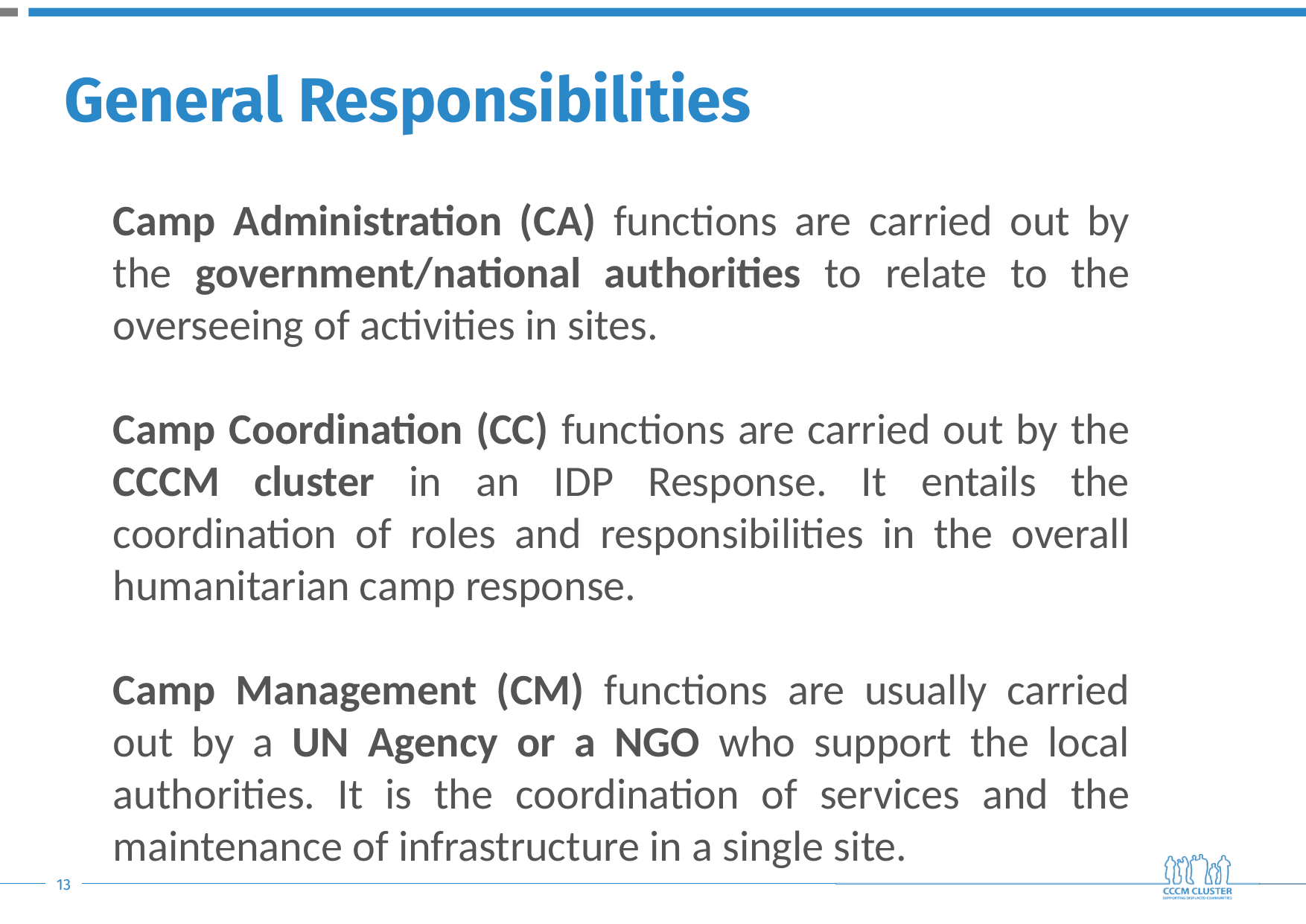

# General Responsibilities
Camp Administration (CA) functions are carried out by the government/national authorities to relate to the overseeing of activities in sites.

Camp Coordination (CC) functions are carried out by the CCCM cluster in an IDP Response. It entails the coordination of roles and responsibilities in the overall humanitarian camp response.

Camp Management (CM) functions are usually carried out by a UN Agency or a NGO who support the local authorities. It is the coordination of services and the maintenance of infrastructure in a single site.